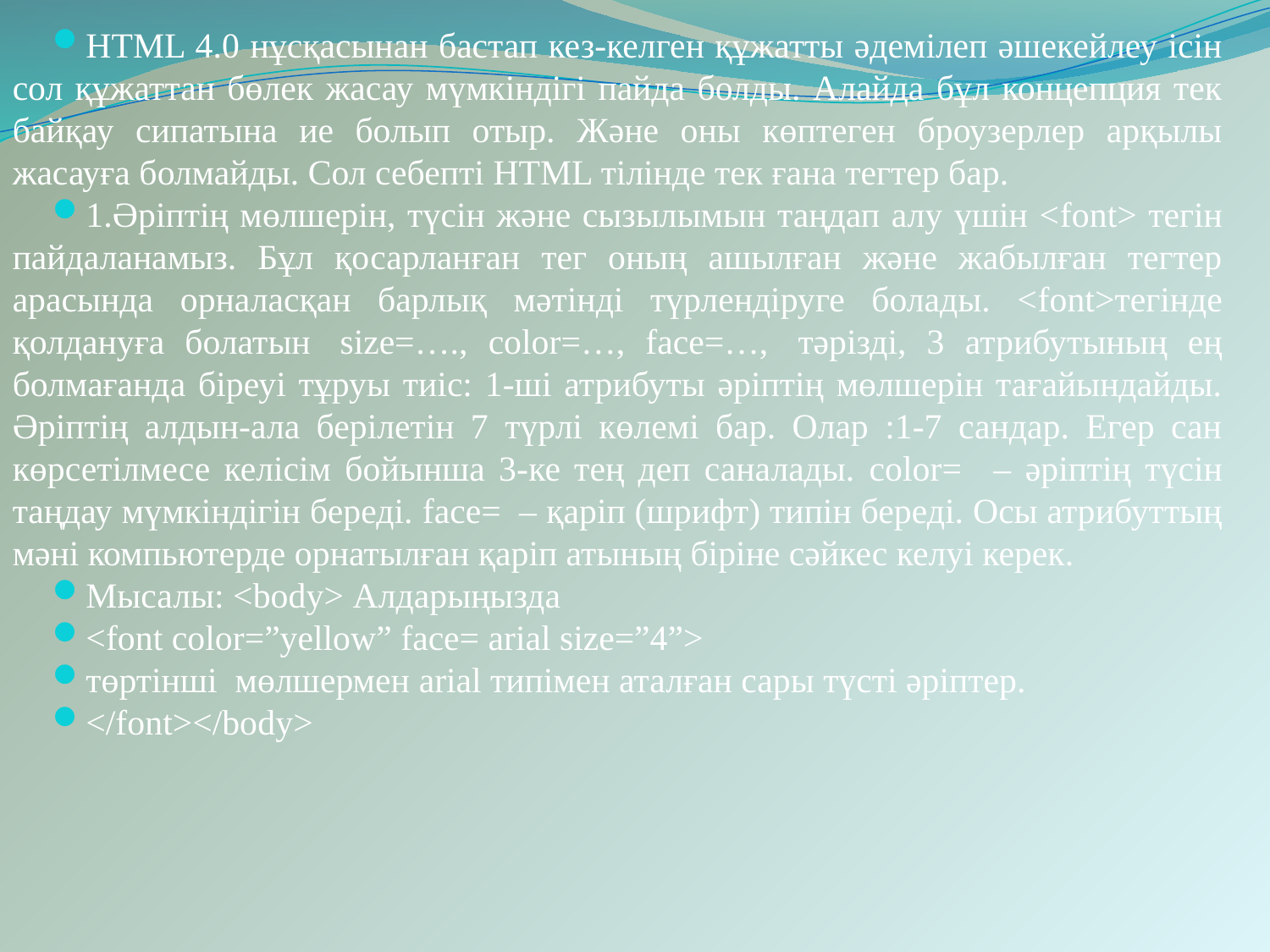

HTML 4.0 нұсқасынан бастап кез-келген құжатты әдемілеп әшекейлеу ісін сол құжаттан бөлек жасау мүмкіндігі пайда болды. Алайда бұл концепция тек байқау сипатына ие болып отыр. Және оны көптеген броузерлер арқылы жасауға болмайды. Сол себепті HTML тілінде тек ғана тегтер бар.
1.Әріптің мөлшерін, түсін және сызылымын таңдап алу үшін <font> тегін пайдаланамыз. Бұл қосарланған тег оның ашылған және жабылған тегтер арасында орналасқан барлық мәтінді түрлендіруге болады. <font>тегінде қолдануға болатын  size=…., color=…, face=…,  тәрізді, 3 атрибутының ең болмағанда біреуі тұруы тиіс: 1-ші атрибуты әріптің мөлшерін тағайындайды. Әріптің алдын-ала берілетін 7 түрлі көлемі бар. Олар :1-7 сандар. Егер сан көрсетілмесе келісім бойынша 3-ке тең деп саналады. color=   – әріптің түсін таңдау мүмкіндігін береді. face=  – қаріп (шрифт) типін береді. Осы атрибуттың мәні компьютерде орнатылған қаріп атының біріне сәйкес келуі керек.
Мысалы: <body> Алдарыңызда
<font color=”yellow” face= arial size=”4”>
төртінші  мөлшермен arial типімен аталған сары түсті әріптер.
</font></body>